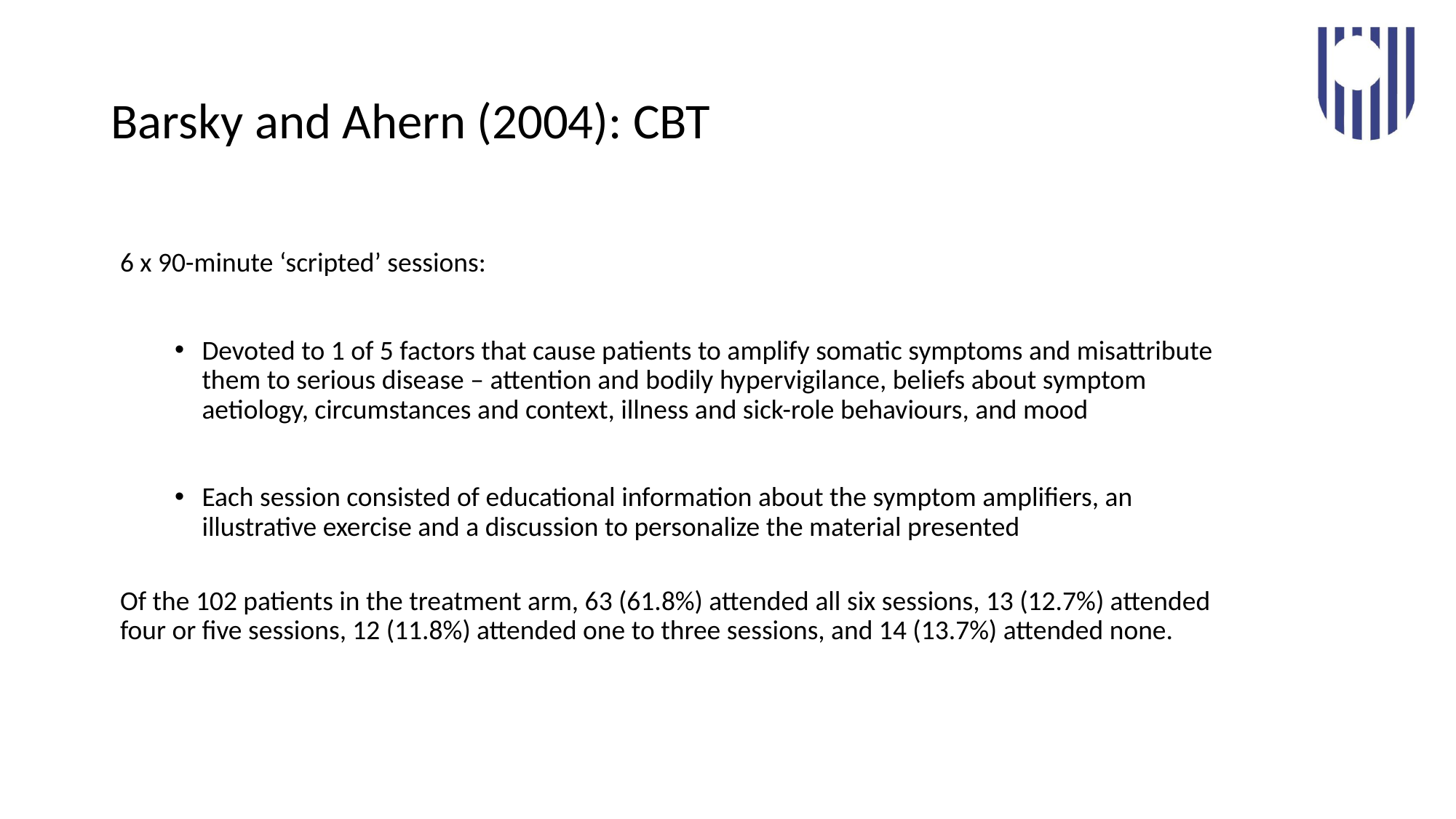

# Barsky and Ahern (2004): CBT
6 x 90-minute ‘scripted’ sessions:

Devoted to 1 of 5 factors that cause patients to amplify somatic symptoms and misattribute them to serious disease – attention and bodily hypervigilance, beliefs about symptom aetiology, circumstances and context, illness and sick-role behaviours, and mood

Each session consisted of educational information about the symptom amplifiers, an illustrative exercise and a discussion to personalize the material presented

Of the 102 patients in the treatment arm, 63 (61.8%) attended all six sessions, 13 (12.7%) attended four or five sessions, 12 (11.8%) attended one to three sessions, and 14 (13.7%) attended none.